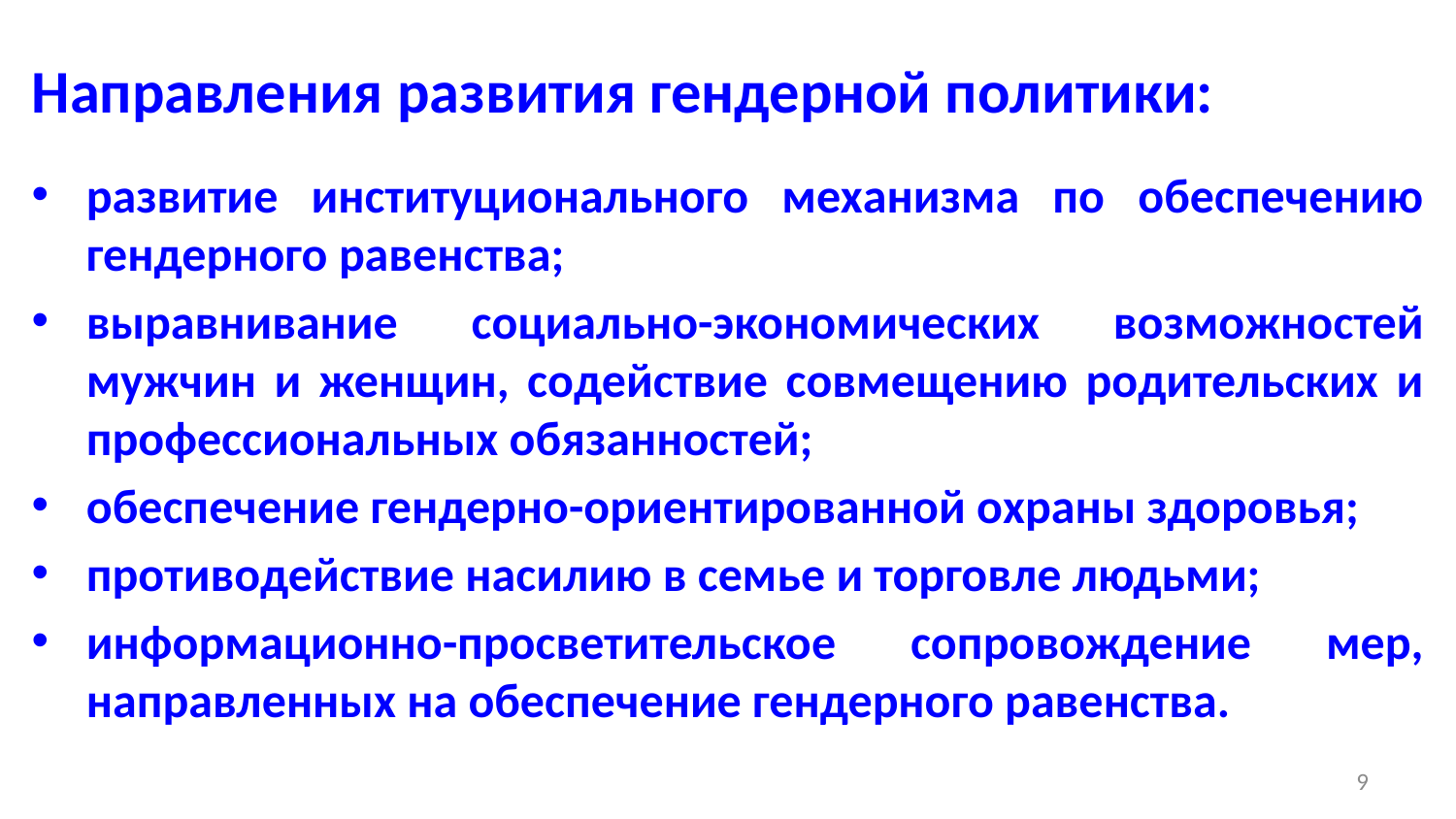

# Направления развития гендерной политики:
развитие институционального механизма по обеспечению гендерного равенства;
выравнивание социально-экономических возможностей мужчин и женщин, содействие совмещению родительских и профессиональных обязанностей;
обеспечение гендерно-ориентированной охраны здоровья;
противодействие насилию в семье и торговле людьми;
информационно-просветительское сопровождение мер, направленных на обеспечение гендерного равенства.

9